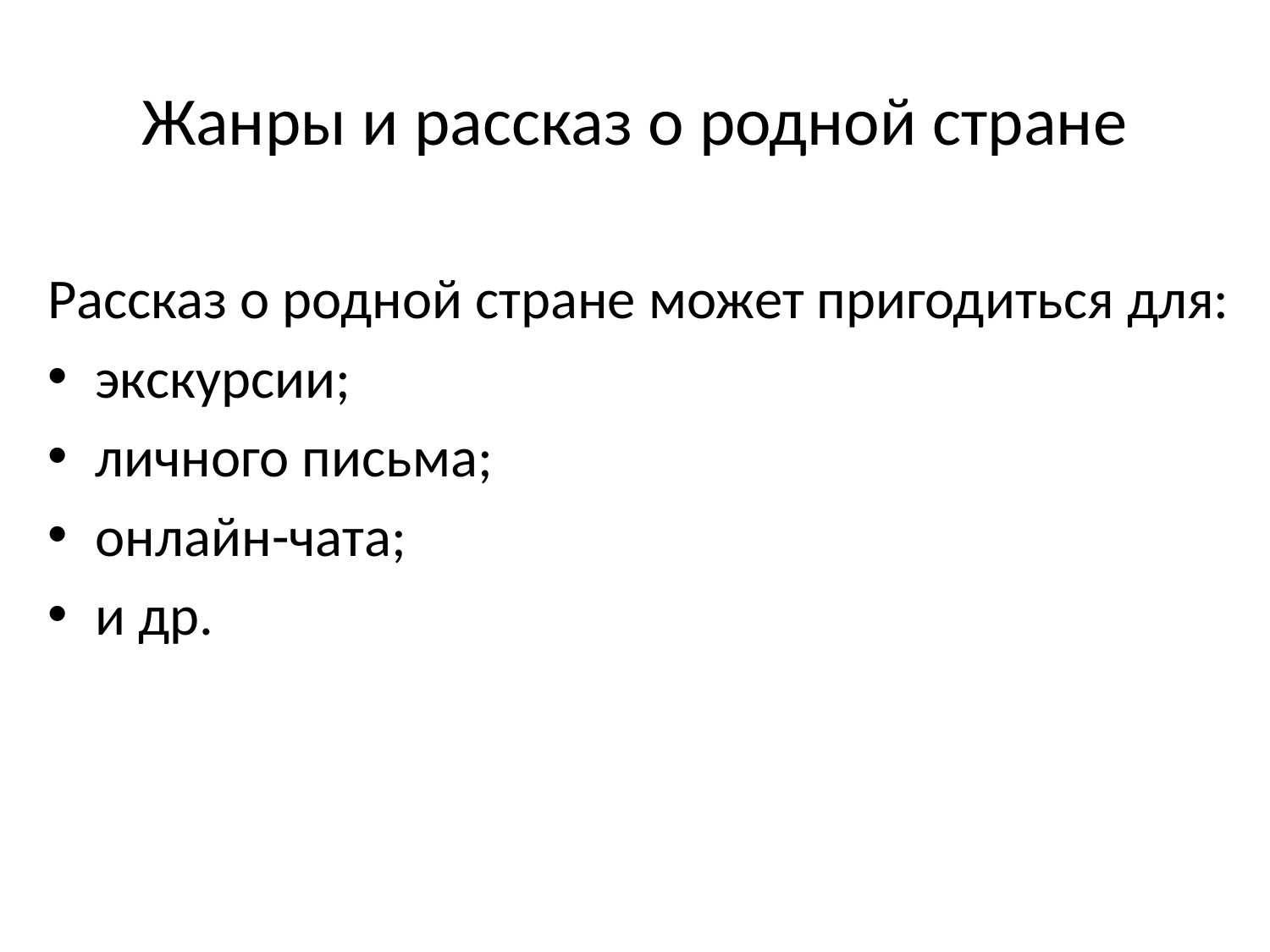

# Жанры и рассказ о родной стране
Рассказ о родной стране может пригодиться для:
экскурсии;
личного письма;
онлайн-чата;
и др.